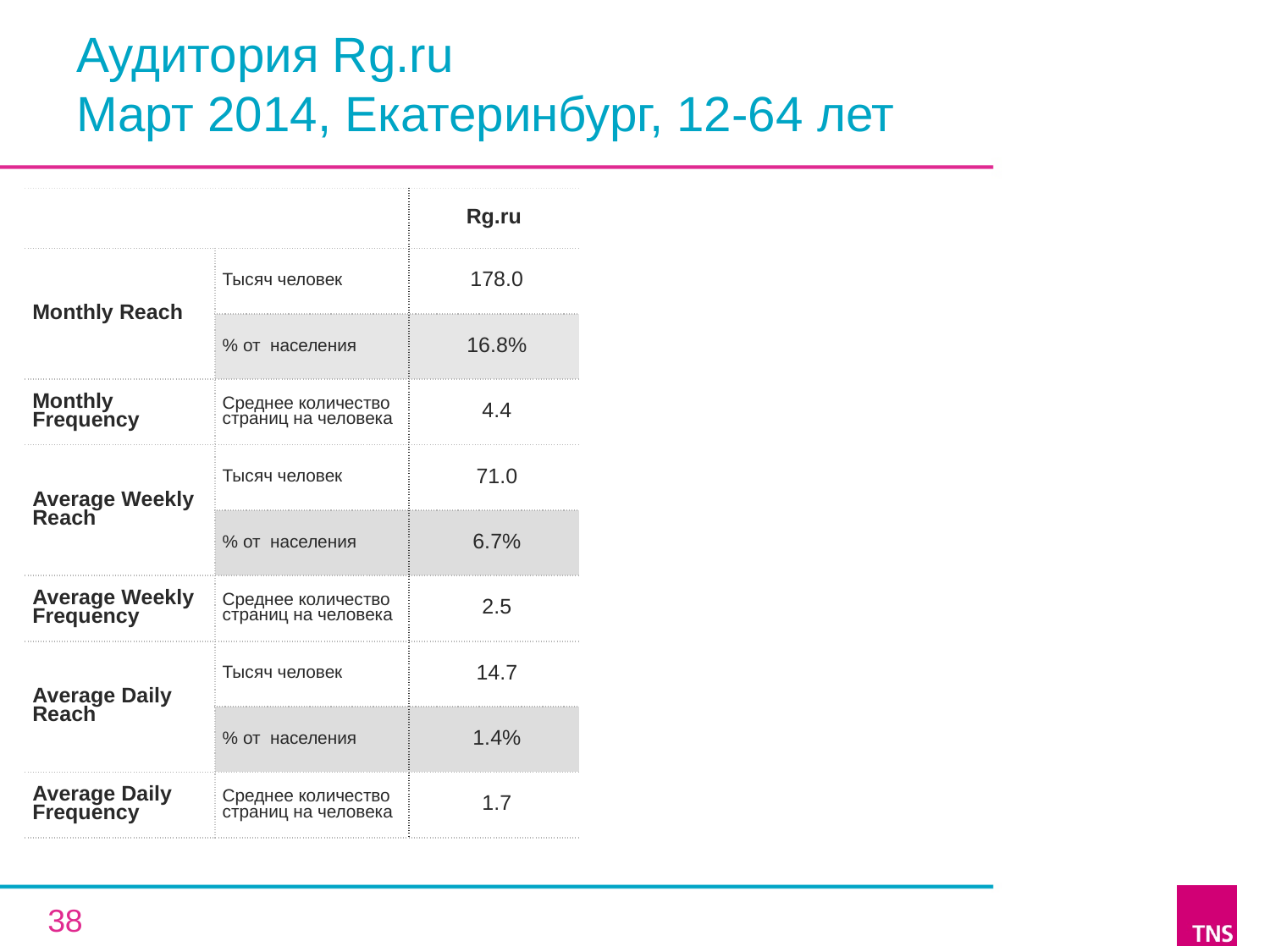

# Аудитория Rg.ru Март 2014, Екатеринбург, 12-64 лет
|  |  | Rg.ru |
| --- | --- | --- |
| Monthly Reach | Тысяч человек | 178.0 |
|  | % от населения | 16.8% |
| Monthly Frequency | Среднее количество страниц на человека | 4.4 |
| Average Weekly Reach | Тысяч человек | 71.0 |
|  | % от населения | 6.7% |
| Average Weekly Frequency | Среднее количество страниц на человека | 2.5 |
| Average Daily Reach | Тысяч человек | 14.7 |
|  | % от населения | 1.4% |
| Average Daily Frequency | Среднее количество страниц на человека | 1.7 |

38